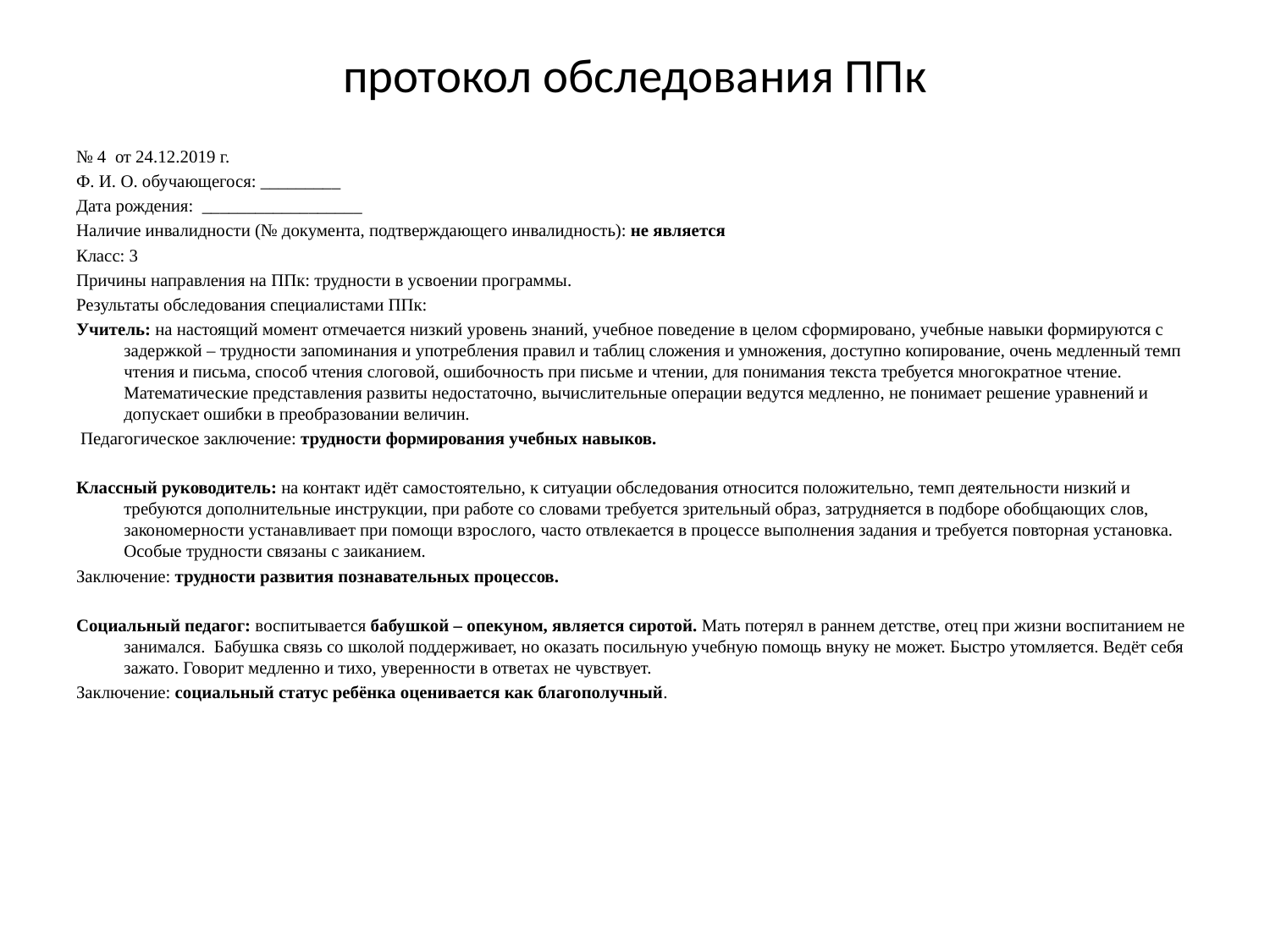

# протокол обследования ППк
№ 4  от 24.12.2019 г.
Ф. И. О. обучающегося: _________
Дата рождения:  __________________
Наличие инвалидности (№ документа, подтверждающего инвалидность): не является
Класс: 3
Причины направления на ППк: трудности в усвоении программы.
Результаты обследования специалистами ППк:
Учитель: на настоящий момент отмечается низкий уровень знаний, учебное поведение в целом сформировано, учебные навыки формируются с задержкой – трудности запоминания и употребления правил и таблиц сложения и умножения, доступно копирование, очень медленный темп чтения и письма, способ чтения слоговой, ошибочность при письме и чтении, для понимания текста требуется многократное чтение. Математические представления развиты недостаточно, вычислительные операции ведутся медленно, не понимает решение уравнений и допускает ошибки в преобразовании величин.
 Педагогическое заключение: трудности формирования учебных навыков.

Классный руководитель: на контакт идёт самостоятельно, к ситуации обследования относится положительно, темп деятельности низкий и требуются дополнительные инструкции, при работе со словами требуется зрительный образ, затрудняется в подборе обобщающих слов, закономерности устанавливает при помощи взрослого, часто отвлекается в процессе выполнения задания и требуется повторная установка. Особые трудности связаны с заиканием.
Заключение: трудности развития познавательных процессов.

Социальный педагог: воспитывается бабушкой – опекуном, является сиротой. Мать потерял в раннем детстве, отец при жизни воспитанием не занимался.  Бабушка связь со школой поддерживает, но оказать посильную учебную помощь внуку не может. Быстро утомляется. Ведёт себя зажато. Говорит медленно и тихо, уверенности в ответах не чувствует.
Заключение: социальный статус ребёнка оценивается как благополучный.